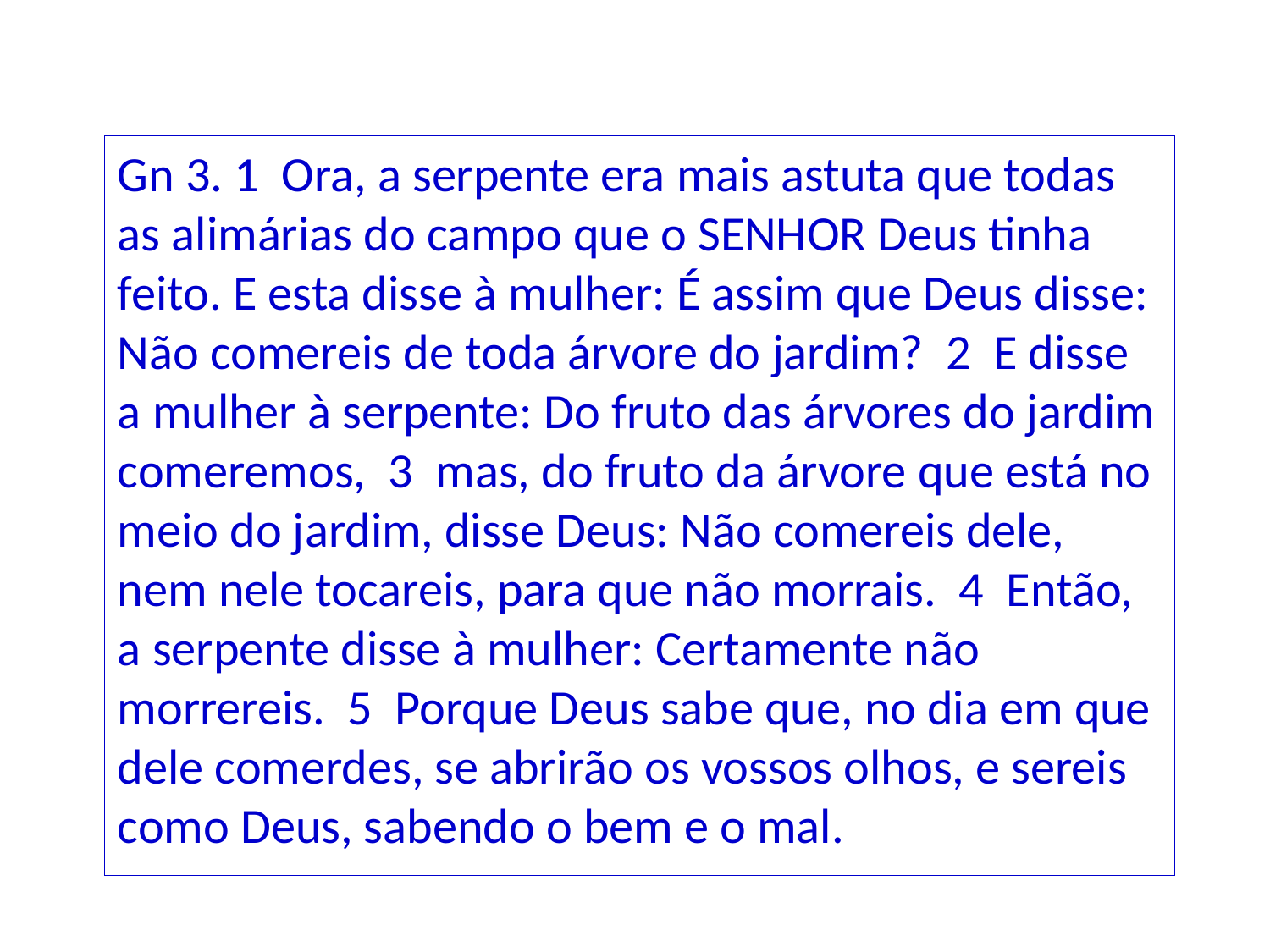

Gn 3. 1  Ora, a serpente era mais astuta que todas as alimárias do campo que o SENHOR Deus tinha feito. E esta disse à mulher: É assim que Deus disse: Não comereis de toda árvore do jardim?  2  E disse a mulher à serpente: Do fruto das árvores do jardim comeremos,  3  mas, do fruto da árvore que está no meio do jardim, disse Deus: Não comereis dele, nem nele tocareis, para que não morrais.  4  Então, a serpente disse à mulher: Certamente não morrereis.  5  Porque Deus sabe que, no dia em que dele comerdes, se abrirão os vossos olhos, e sereis como Deus, sabendo o bem e o mal.